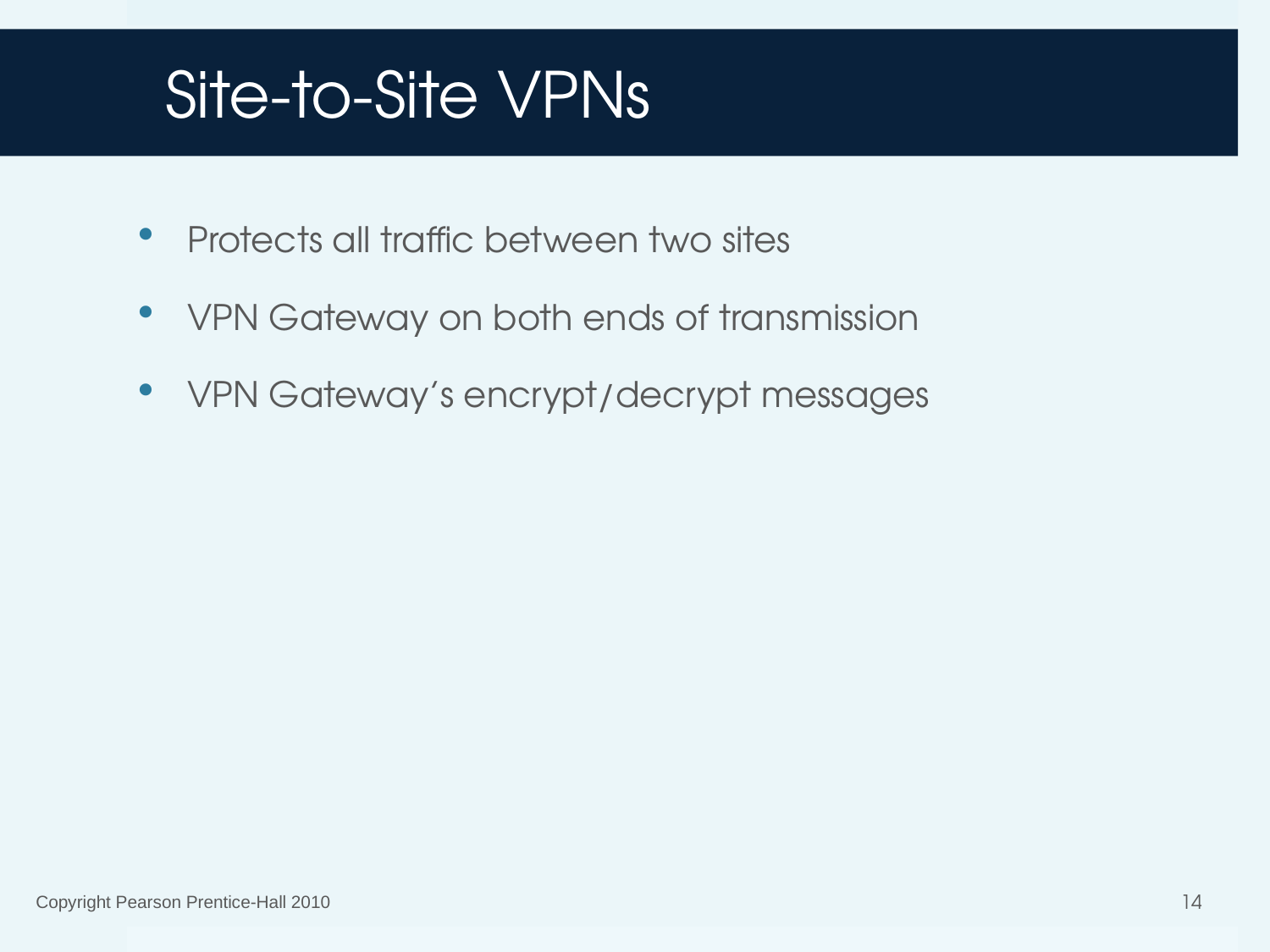

# Site-to-Site VPNs
Protects all traffic between two sites
VPN Gateway on both ends of transmission
VPN Gateway’s encrypt/decrypt messages
Copyright Pearson Prentice-Hall 2010
14